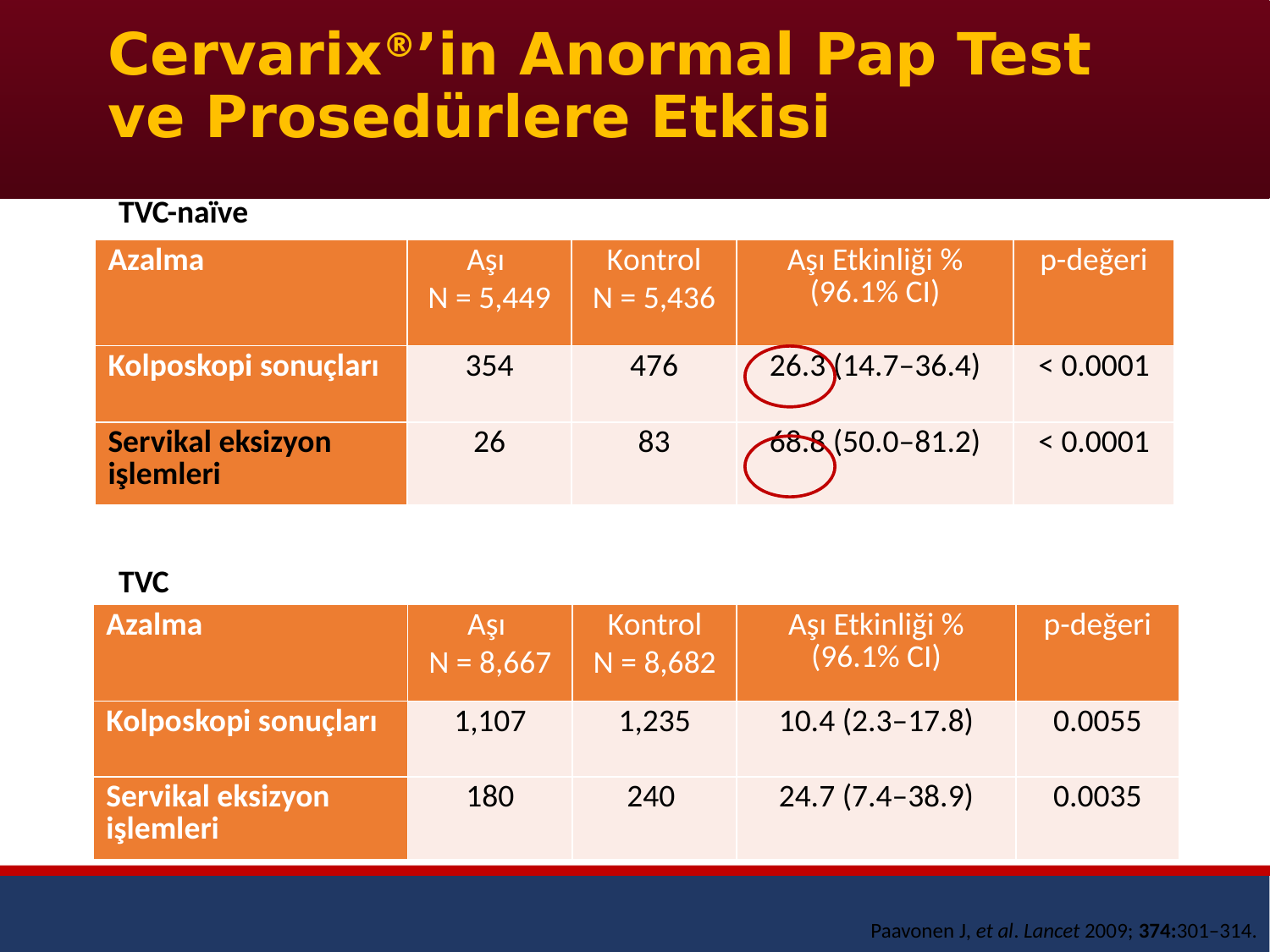

# Cervarix®’in Anormal Pap Test ve Prosedürlere Etkisi
TVC-naïve
| Azalma | Aşı N = 5,449 | Kontrol N = 5,436 | Aşı Etkinliği % (96.1% CI) | p-değeri |
| --- | --- | --- | --- | --- |
| Kolposkopi sonuçları | 354 | 476 | 26.3 (14.7–36.4) | < 0.0001 |
| Servikal eksizyon işlemleri | 26 | 83 | 68.8 (50.0–81.2) | < 0.0001 |

TVC
| Azalma | Aşı N = 8,667 | Kontrol N = 8,682 | Aşı Etkinliği % (96.1% CI) | p-değeri |
| --- | --- | --- | --- | --- |
| Kolposkopi sonuçları | 1,107 | 1,235 | 10.4 (2.3–17.8) | 0.0055 |
| Servikal eksizyon işlemleri | 180 | 240 | 24.7 (7.4–38.9) | 0.0035 |
Paavonen J, et al. Lancet 2009; 374:301–314.